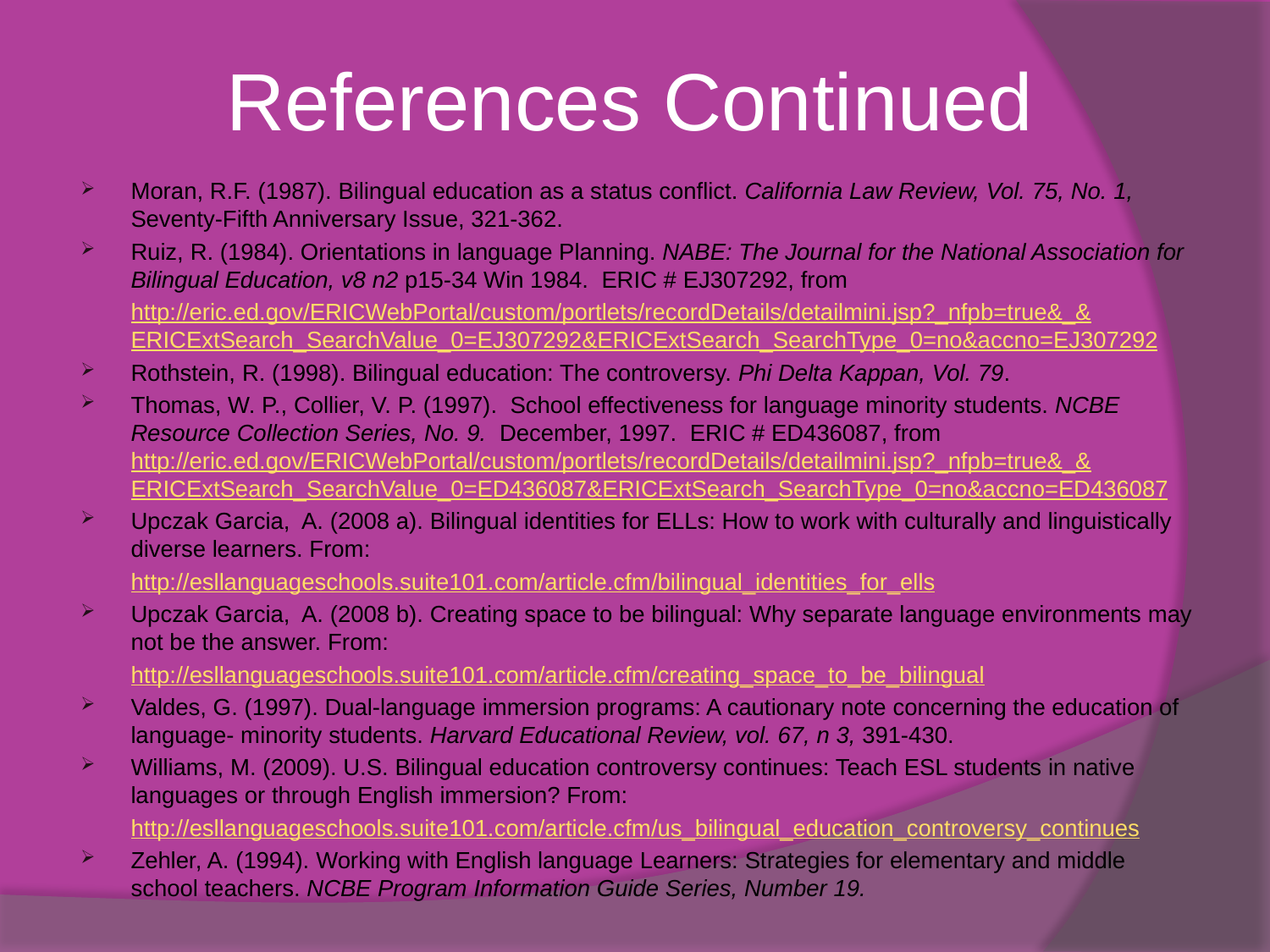

# References Continued

Moran, R.F. (1987). Bilingual education as a status conflict. California Law Review, Vol. 75, No. 1, Seventy-Fifth Anniversary Issue, 321-362.
Ruiz, R. (1984). Orientations in language Planning. NABE: The Journal for the National Association for Bilingual Education, v8 n2 p15-34 Win 1984.  ERIC # EJ307292, from
	http://eric.ed.gov/ERICWebPortal/custom/portlets/recordDetails/detailmini.jsp?_nfpb=true&_&ERICExtSearch_SearchValue_0=EJ307292&ERICExtSearch_SearchType_0=no&accno=EJ307292
Rothstein, R. (1998). Bilingual education: The controversy. Phi Delta Kappan, Vol. 79.
Thomas, W. P., Collier, V. P. (1997).  School effectiveness for language minority students. NCBE Resource Collection Series, No. 9.  December, 1997.  ERIC # ED436087, from http://eric.ed.gov/ERICWebPortal/custom/portlets/recordDetails/detailmini.jsp?_nfpb=true&_&ERICExtSearch_SearchValue_0=ED436087&ERICExtSearch_SearchType_0=no&accno=ED436087
Upczak Garcia,  A. (2008 a). Bilingual identities for ELLs: How to work with culturally and linguistically diverse learners. From:
	http://esllanguageschools.suite101.com/article.cfm/bilingual_identities_for_ells
Upczak Garcia,  A. (2008 b). Creating space to be bilingual: Why separate language environments may not be the answer. From:
	http://esllanguageschools.suite101.com/article.cfm/creating_space_to_be_bilingual
Valdes, G. (1997). Dual-language immersion programs: A cautionary note concerning the education of language- minority students. Harvard Educational Review, vol. 67, n 3, 391-430.
Williams, M. (2009). U.S. Bilingual education controversy continues: Teach ESL students in native languages or through English immersion? From:
	http://esllanguageschools.suite101.com/article.cfm/us_bilingual_education_controversy_continues
Zehler, A. (1994). Working with English language Learners: Strategies for elementary and middle school teachers. NCBE Program Information Guide Series, Number 19.